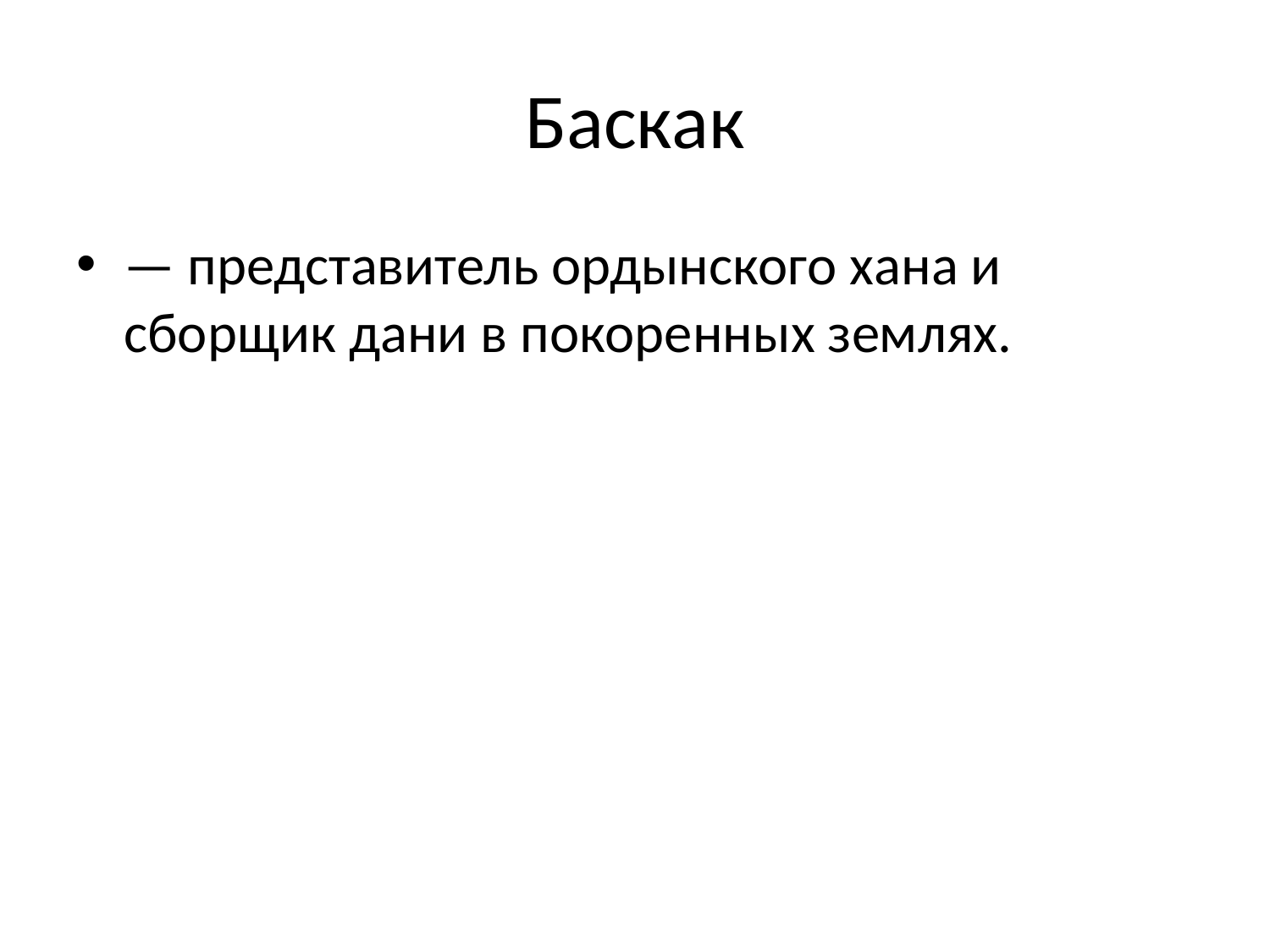

# Баскак
— представитель ордынского хана и сборщик дани в покоренных землях.